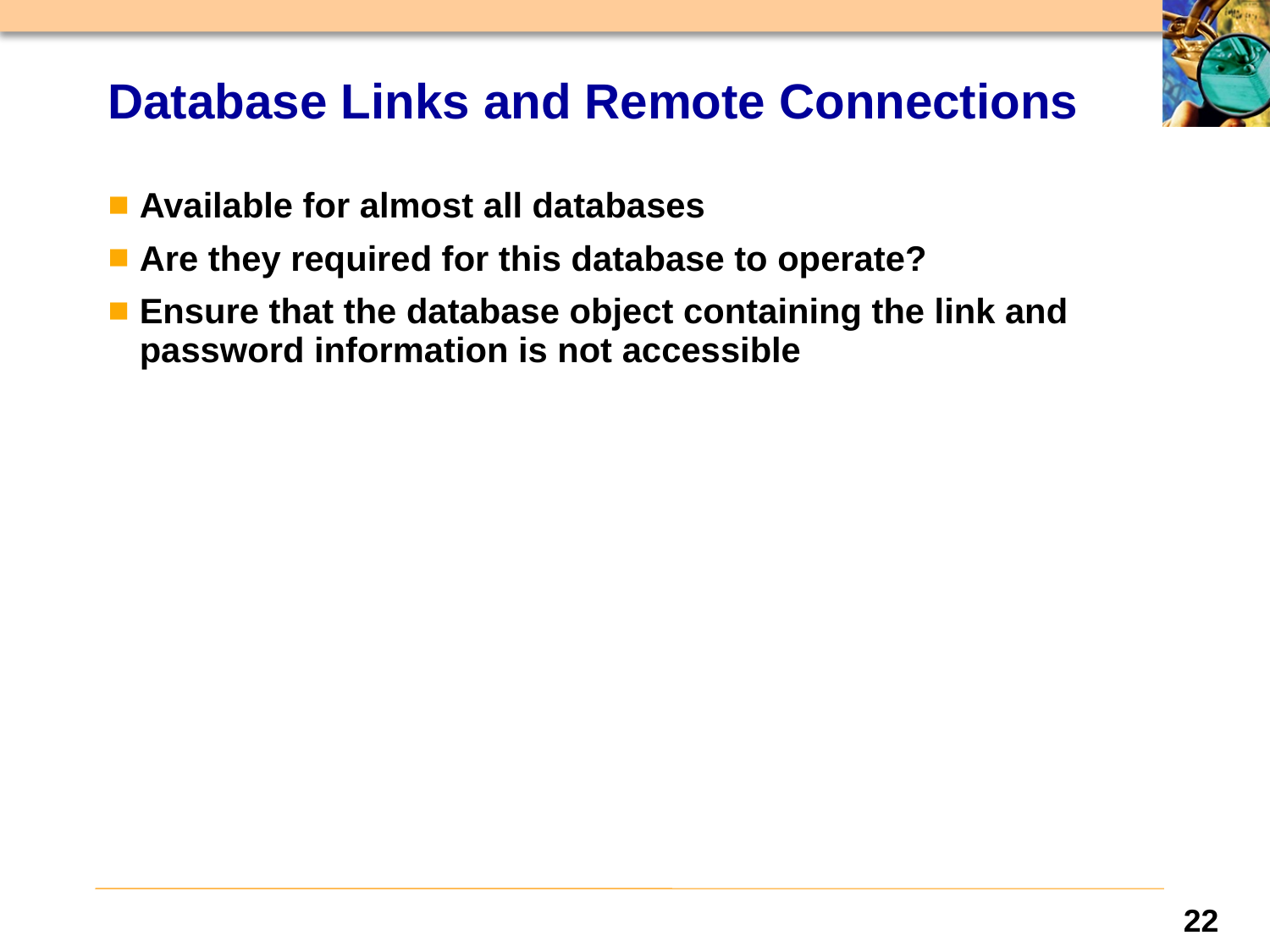

# Database Links and Remote Connections
Available for almost all databases
Are they required for this database to operate?
Ensure that the database object containing the link and password information is not accessible